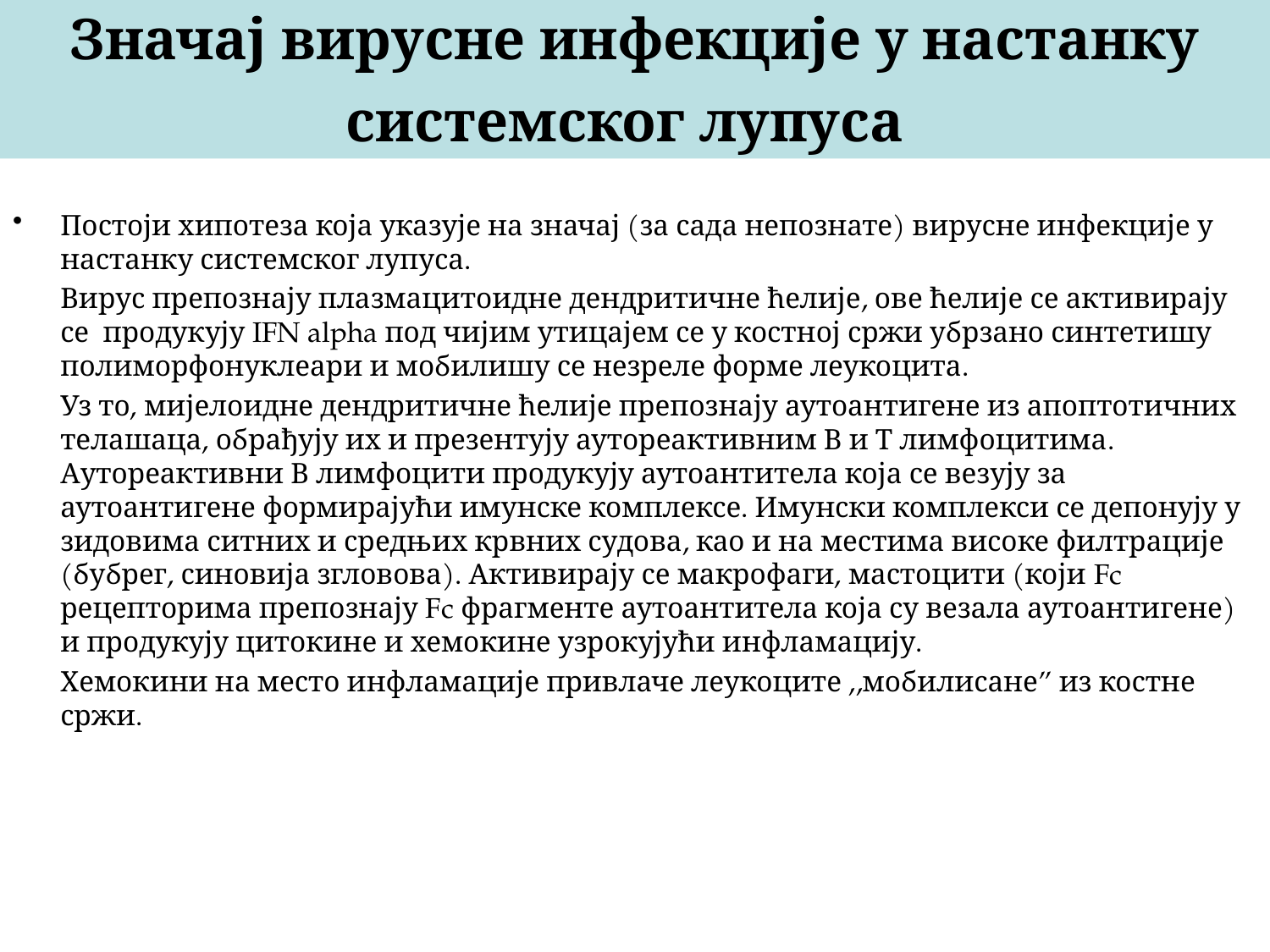

# Значај вирусне инфекције у настанку системског лупуса
Постоји хипотеза која указује на значај (за сада непознате) вирусне инфекције у настанку системског лупуса.
	Вирус препознају плазмацитоидне дендритичне ћелије, ове ћелије се активирају се  продукују IFN alpha под чијим утицајем се у костној сржи убрзано синтетишу полиморфонуклеари и мобилишу се незреле форме леукоцита.
	Уз то, мијелоидне дендритичне ћелије препознају аутоантигене из апоптотичних телашаца, обрађују их и презентују аутореактивним В и Т лимфоцитима. Аутореактивни В лимфоцити продукују аутоантитела која се везују за аутоантигене формирајући имунске комплексе. Имунски комплекси се депонују у зидовима ситних и средњих крвних судова, као и на местима високе филтрације (бубрег, синовија згловова). Активирају се макрофаги, мастоцити (који Fc рецепторима препознају Fc фрагменте аутоантитела која су везала аутоантигене) и продукују цитокине и хемокине узрокујући инфламацију.
	Хемокини на место инфламације привлаче леукоците ,,мобилисане” из костне сржи.